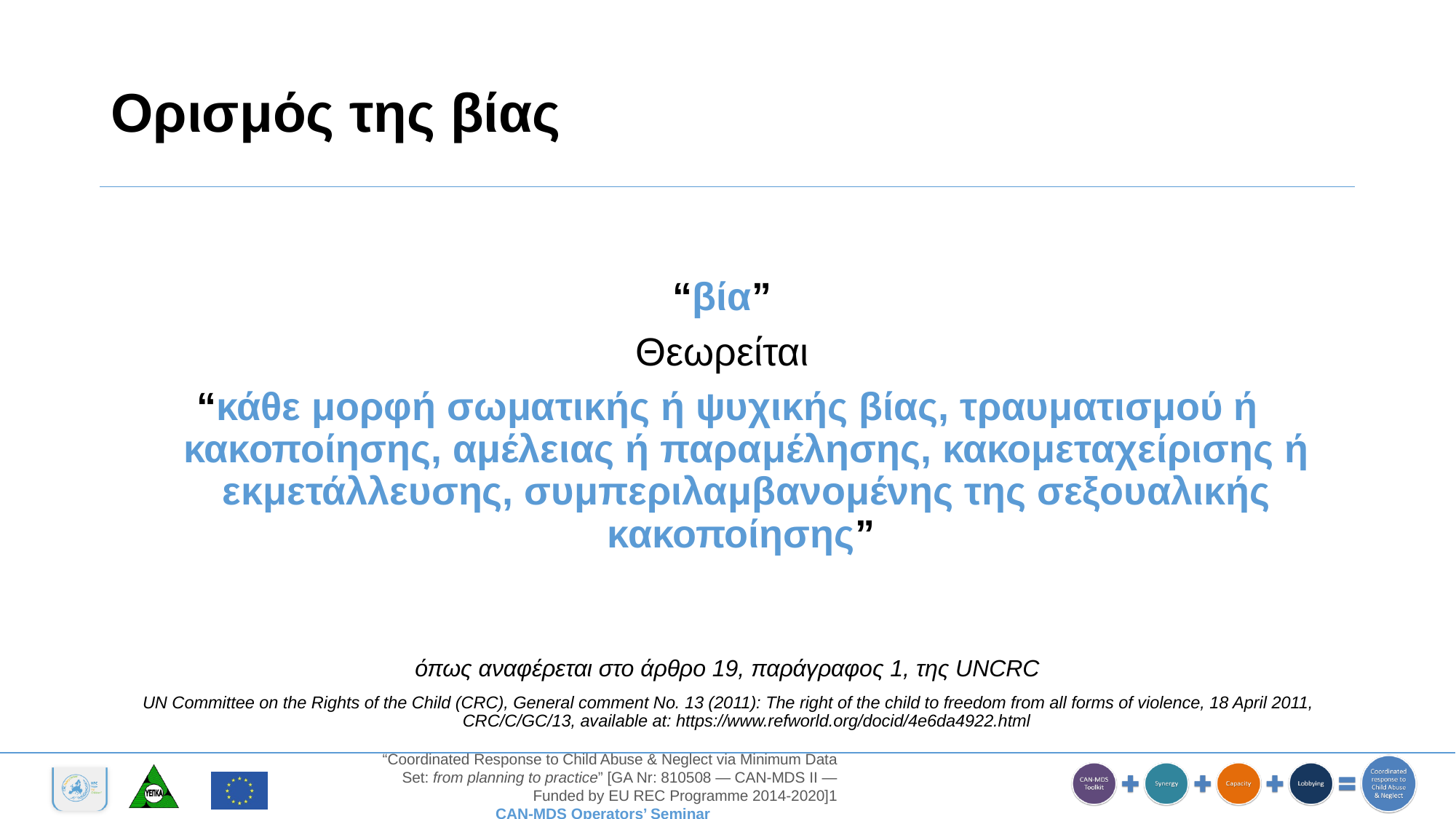

# Ορισμός της βίας

“βία”
Θεωρείται
“κάθε μορφή σωματικής ή ψυχικής βίας, τραυματισμού ή κακοποίησης, αμέλειας ή παραμέλησης, κακομεταχείρισης ή εκμετάλλευσης, συμπεριλαμβανομένης της σεξουαλικής κακοποίησης”

όπως αναφέρεται στο άρθρο 19, παράγραφος 1, της UNCRC
UN Committee on the Rights of the Child (CRC), General comment No. 13 (2011): The right of the child to freedom from all forms of violence, 18 April 2011, CRC/C/GC/13, available at: https://www.refworld.org/docid/4e6da4922.html